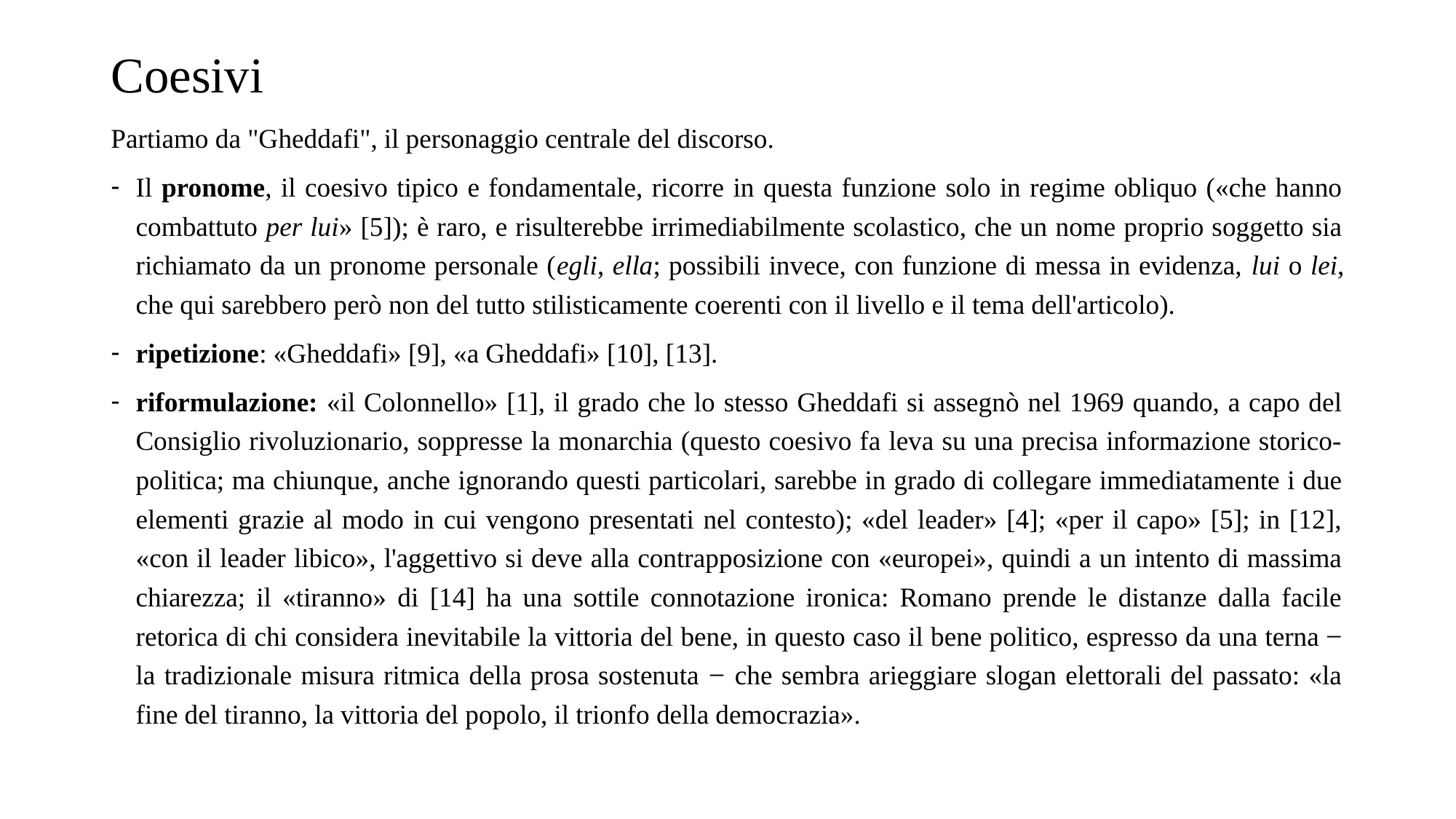

# Coesivi
Partiamo da "Gheddafi", il personaggio centrale del discorso.
Il pronome, il coesivo tipico e fondamentale, ricorre in questa funzione solo in regime obliquo («che hanno combattuto per lui» [5]); è raro, e risulterebbe irrimediabilmente scolastico, che un nome proprio soggetto sia richiamato da un pronome personale (egli, ella; possibili invece, con funzione di messa in evidenza, lui o lei, che qui sarebbero però non del tutto stilisticamente coerenti con il livello e il tema dell'articolo).
ripetizione: «Gheddafi» [9], «a Gheddafi» [10], [13].
riformulazione: «il Colonnello» [1], il grado che lo stesso Gheddafi si assegnò nel 1969 quando, a capo del Consiglio rivoluzionario, soppresse la monarchia (questo coesivo fa leva su una precisa informazione storico-politica; ma chiunque, anche ignorando questi particolari, sarebbe in grado di collegare immediatamente i due elementi grazie al modo in cui vengono presentati nel contesto); «del leader» [4]; «per il capo» [5]; in [12], «con il leader libico», l'aggettivo si deve alla contrapposizione con «europei», quindi a un intento di massima chiarezza; il «tiranno» di [14] ha una sottile connotazione ironica: Romano prende le distanze dalla facile retorica di chi considera inevitabile la vittoria del bene, in questo caso il bene politico, espresso da una terna  ̶  la tradizionale misura ritmica della prosa sostenuta  ̶  che sembra arieggiare slogan elettorali del passato: «la fine del tiranno, la vittoria del popolo, il trionfo della democrazia».